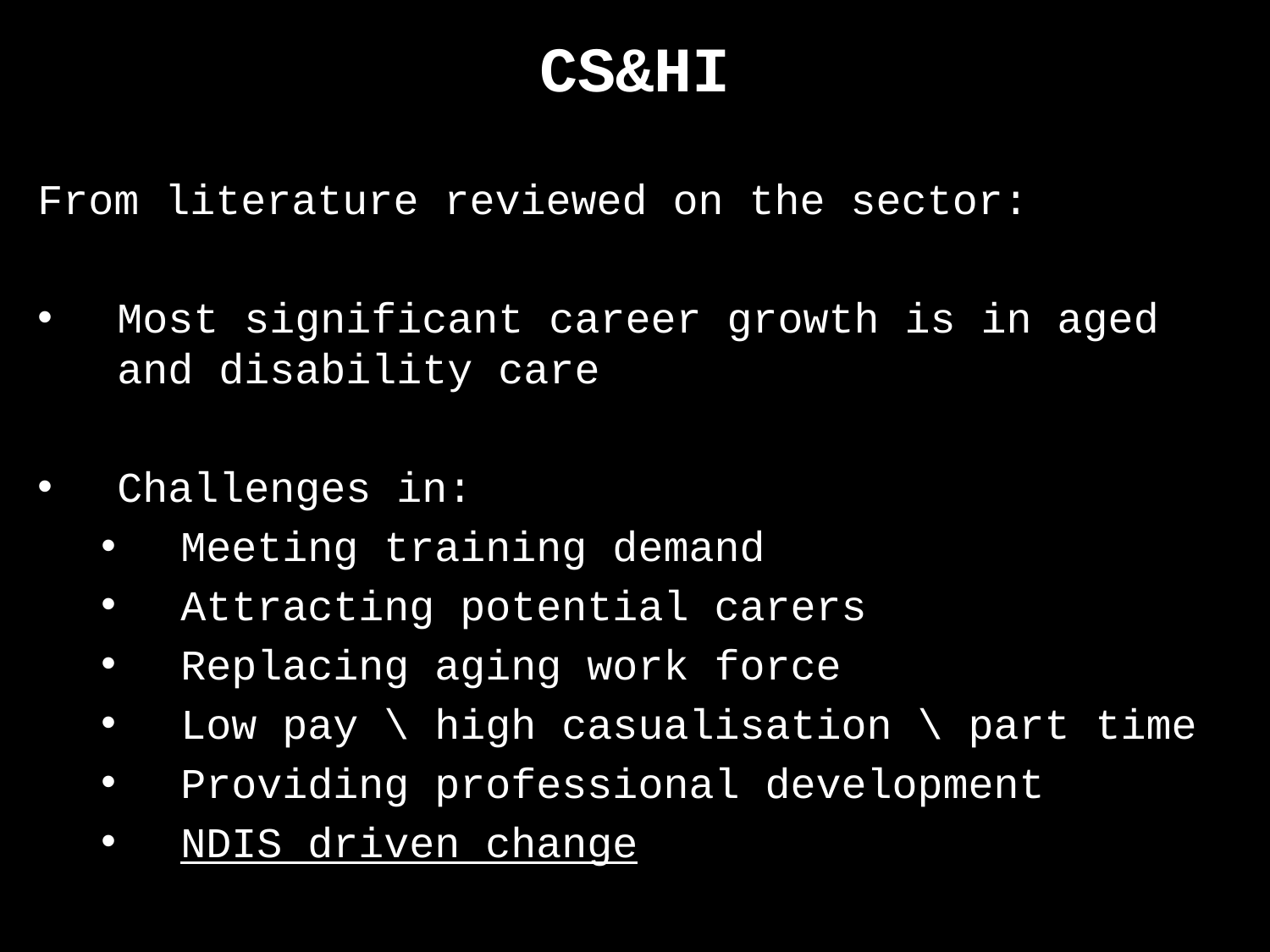

# CS&HI
From literature reviewed on the sector:

Most significant career growth is in aged and disability care

Challenges in:
Meeting training demand
Attracting potential carers
Replacing aging work force
Low pay \ high casualisation \ part time
Providing professional development
NDIS driven change